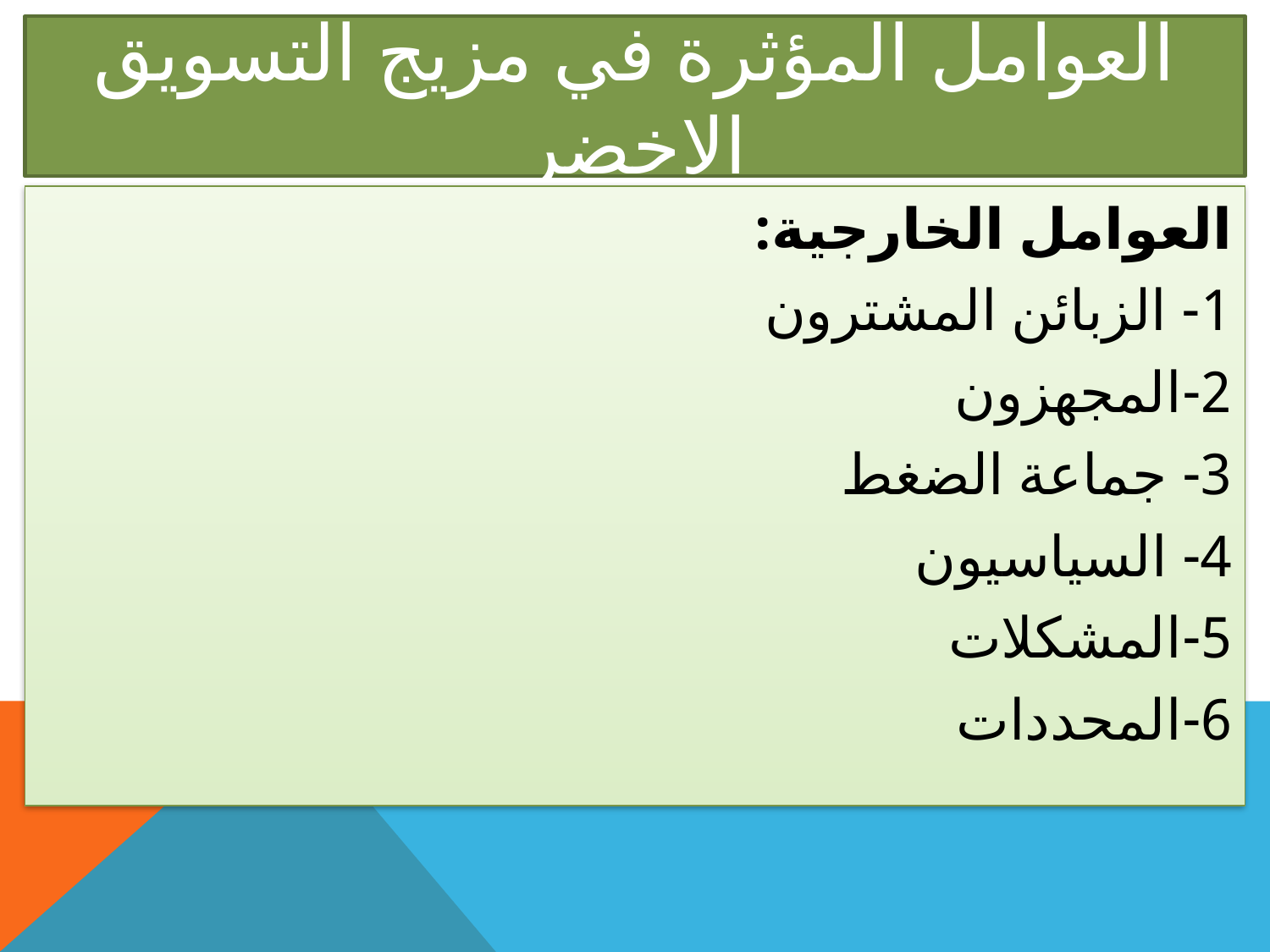

# العوامل المؤثرة في مزيج التسويق الاخضر
العوامل الخارجية:
1- الزبائن المشترون
2-المجهزون
3- جماعة الضغط
4- السياسيون
5-المشكلات
6-المحددات